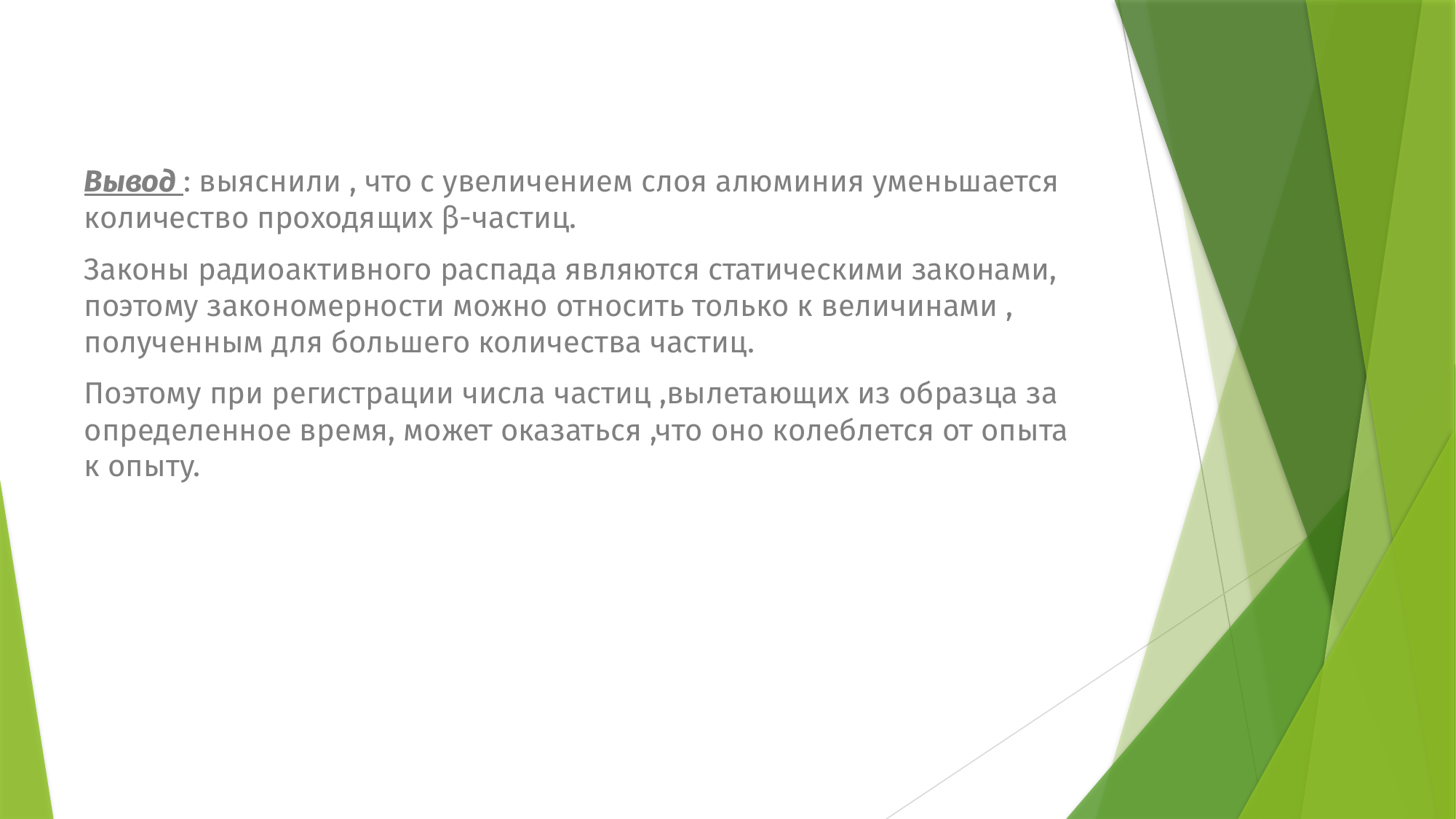

Вывод : выяснили , что с увеличением слоя алюминия уменьшается количество проходящих β-частиц.
Законы радиоактивного распада являются статическими законами, поэтому закономерности можно относить только к величинами , полученным для большего количества частиц.
Поэтому при регистрации числа частиц ,вылетающих из образца за определенное время, может оказаться ,что оно колеблется от опыта к опыту.